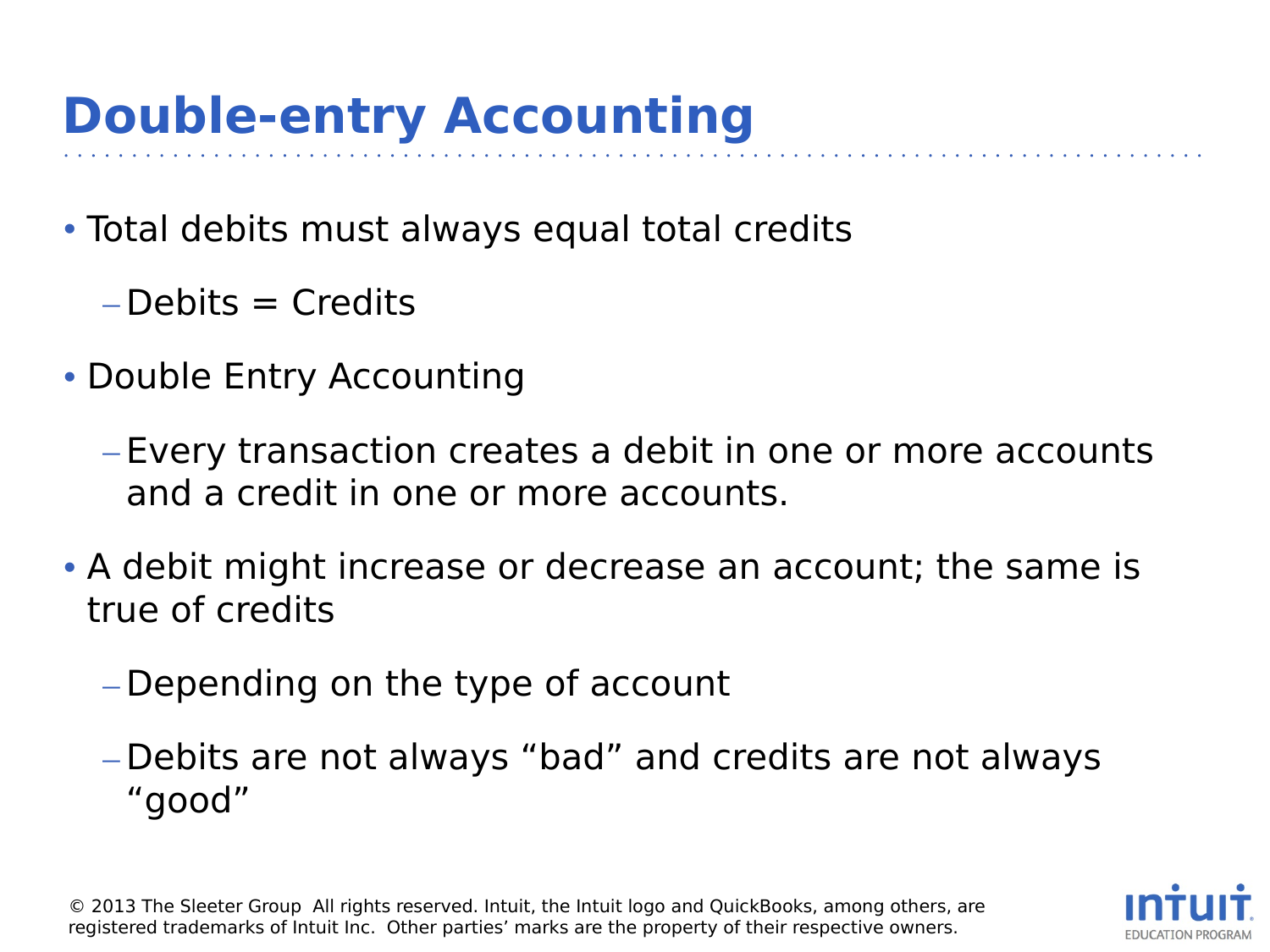

# Double-entry Accounting
Total debits must always equal total credits
Debits = Credits
Double Entry Accounting
Every transaction creates a debit in one or more accounts and a credit in one or more accounts.
A debit might increase or decrease an account; the same is true of credits
Depending on the type of account
Debits are not always “bad” and credits are not always “good”